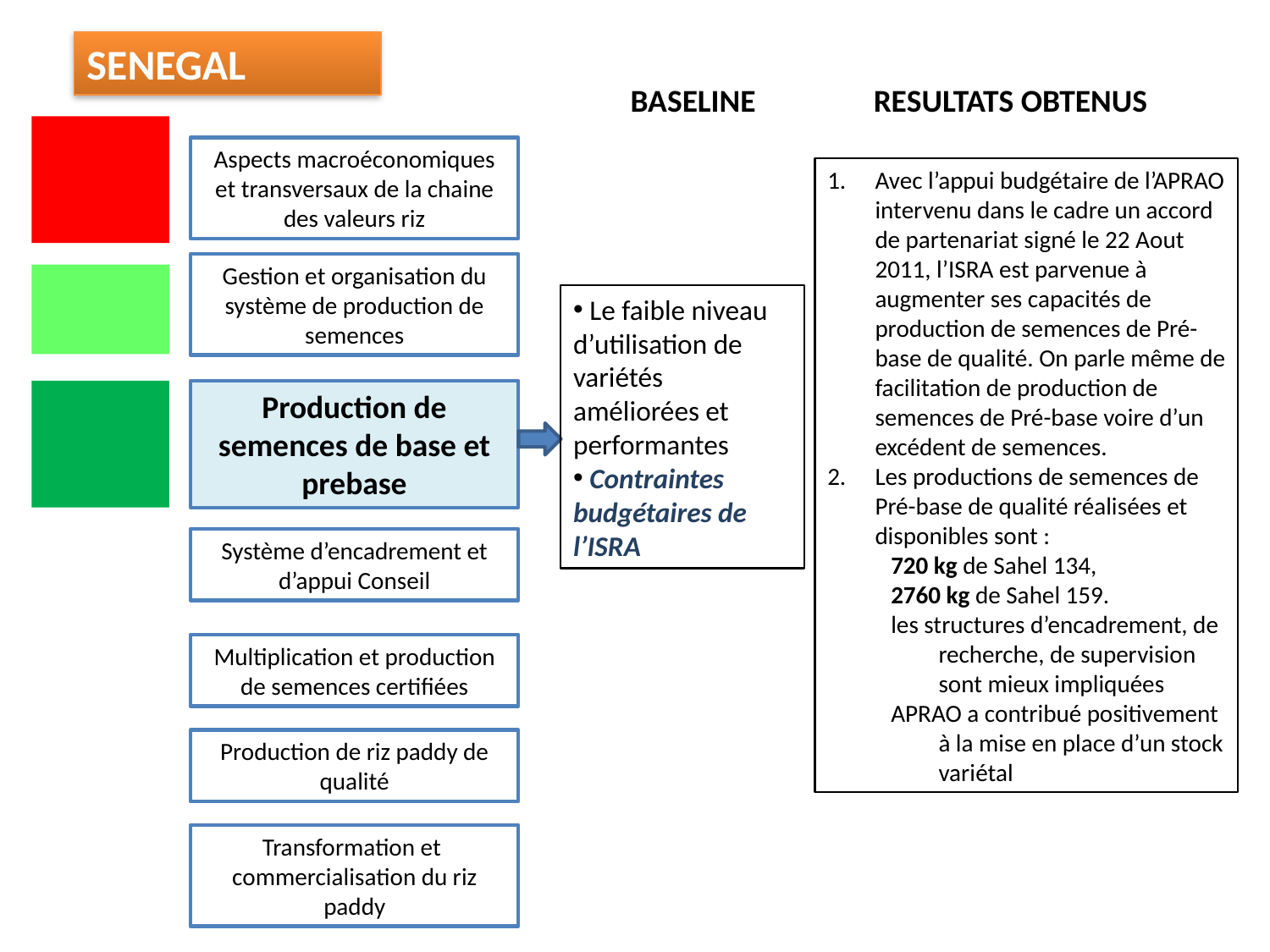

SENEGAL
BASELINE
RESULTATS OBTENUS

Aspects macroéconomiques et transversaux de la chaine des valeurs riz
Avec l’appui budgétaire de l’APRAO intervenu dans le cadre un accord de partenariat signé le 22 Aout 2011, l’ISRA est parvenue à augmenter ses capacités de production de semences de Pré-base de qualité. On parle même de facilitation de production de semences de Pré-base voire d’un excédent de semences.
Les productions de semences de Pré-base de qualité réalisées et disponibles sont :
720 kg de Sahel 134,
2760 kg de Sahel 159.
les structures d’encadrement, de recherche, de supervision sont mieux impliquées
APRAO a contribué positivement à la mise en place d’un stock variétal
Gestion et organisation du système de production de semences

 Le faible niveau d’utilisation de variétés améliorées et performantes
 Contraintes budgétaires de l’ISRA

Production de semences de base et prebase

Système d’encadrement et d’appui Conseil
Multiplication et production de semences certifiées
Production de riz paddy de qualité
Transformation et  commercialisation du riz paddy